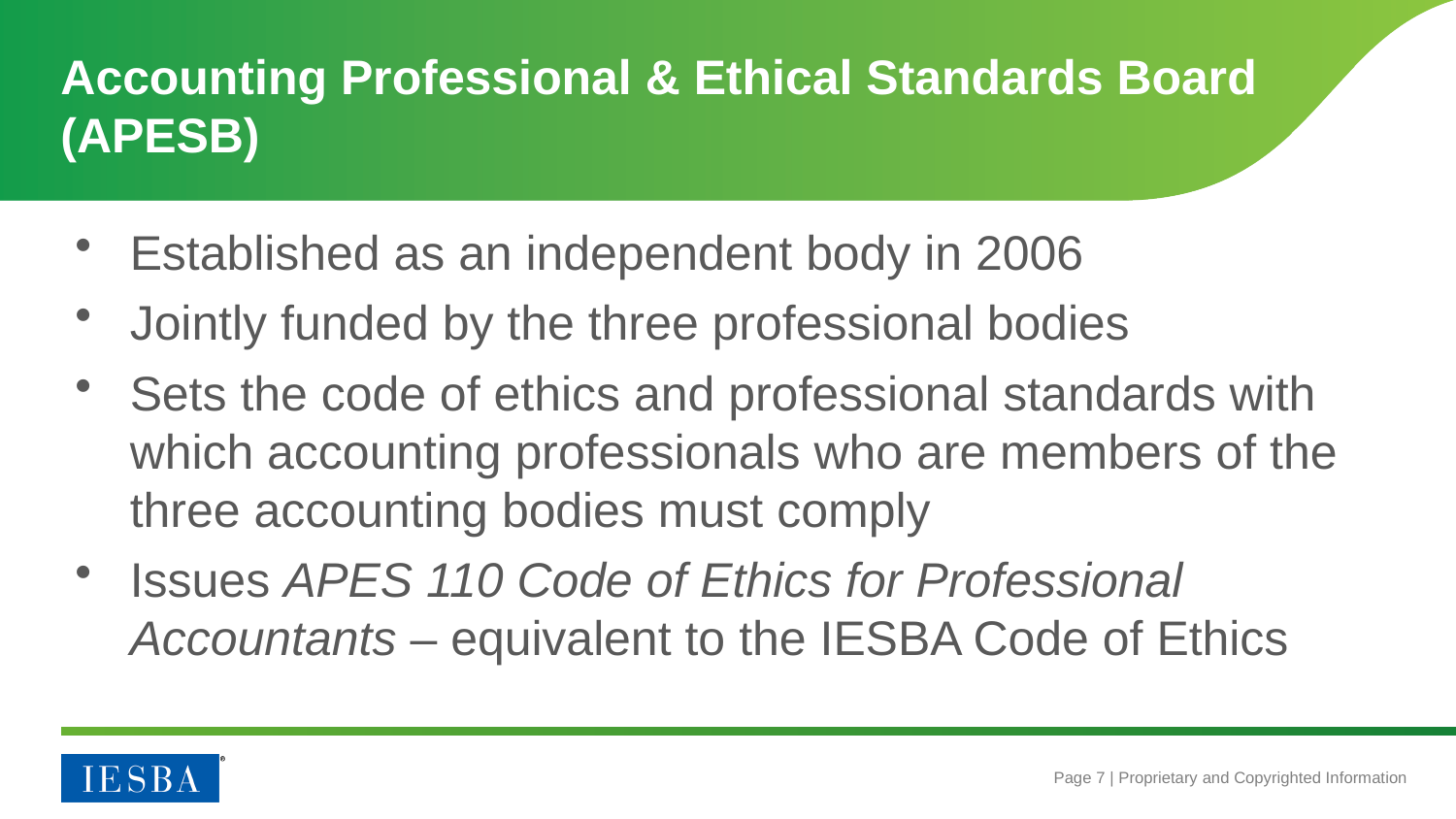

# Accounting Professional & Ethical Standards Board (APESB)
Established as an independent body in 2006
Jointly funded by the three professional bodies
Sets the code of ethics and professional standards with which accounting professionals who are members of the three accounting bodies must comply
Issues APES 110 Code of Ethics for Professional Accountants – equivalent to the IESBA Code of Ethics